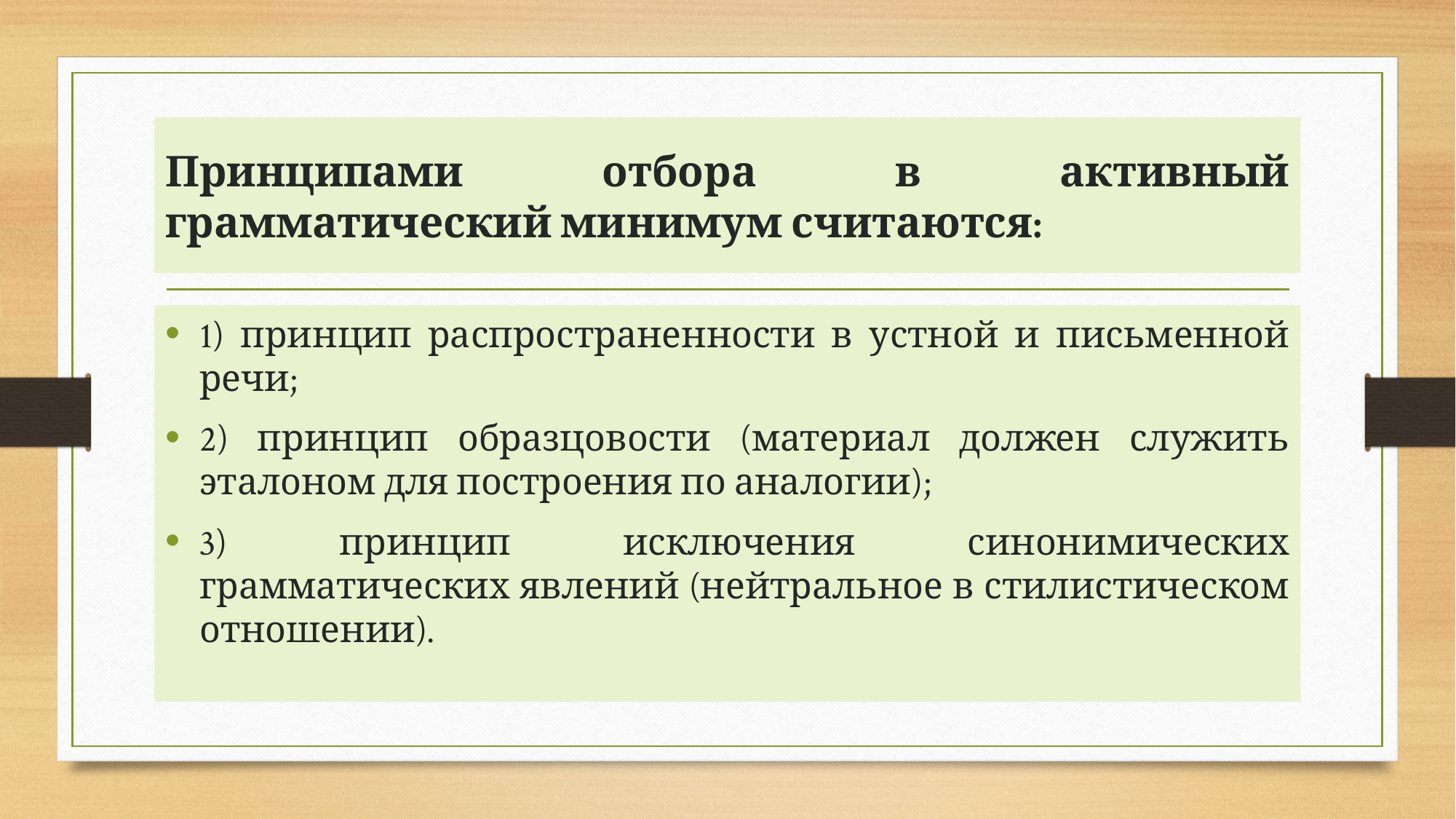

# Принципами отбора в активный грамматический минимум считаются:
1) принцип распространенности в устной и письменной речи;
2) принцип образцовости (материал должен служить эталоном для построения по аналогии);
3) принцип исключения синонимических грамматических явлений (нейтральное в стилистическом отношении).